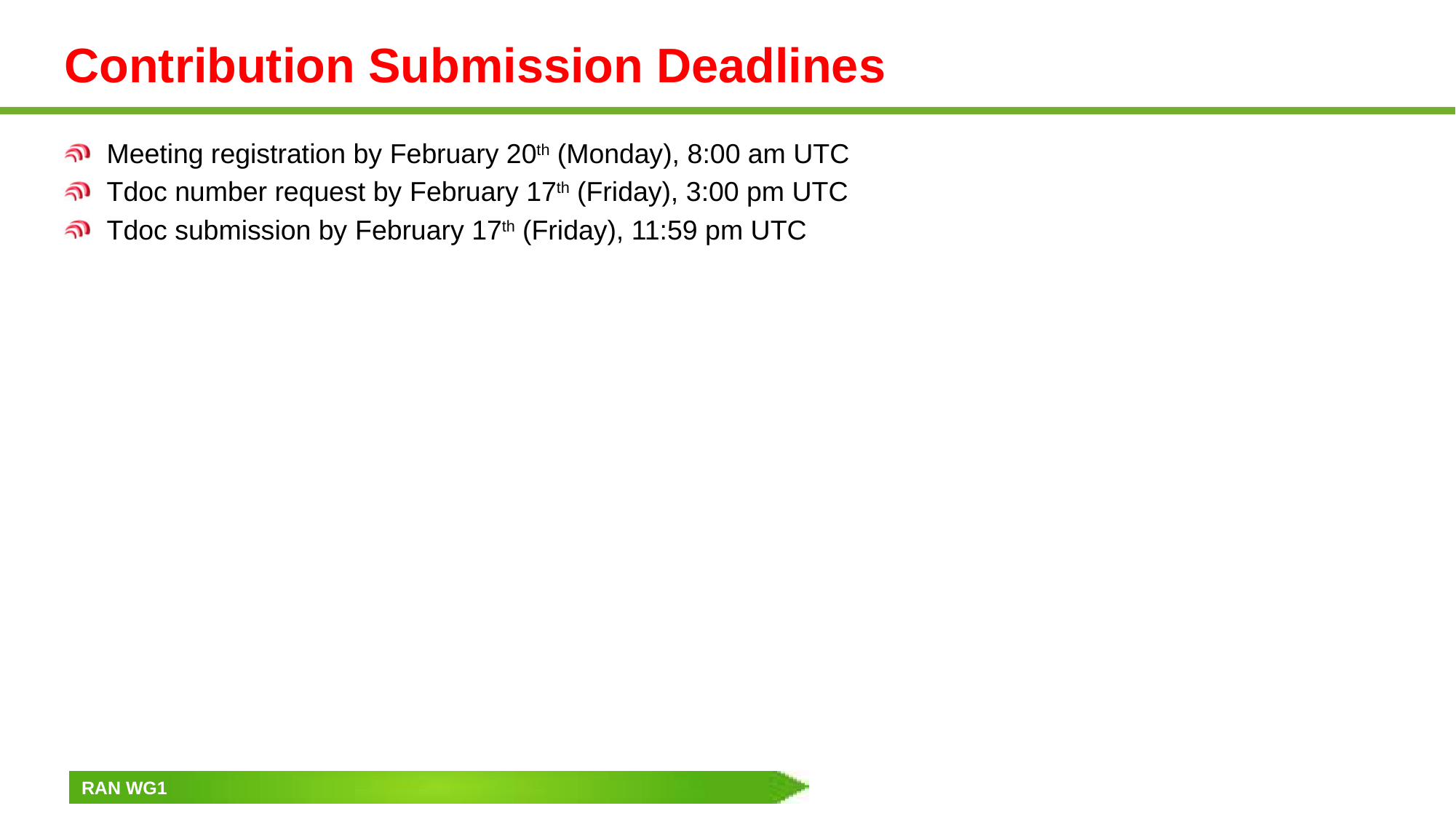

# Contribution Submission Deadlines
Meeting registration by February 20th (Monday), 8:00 am UTC
Tdoc number request by February 17th (Friday), 3:00 pm UTC
Tdoc submission by February 17th (Friday), 11:59 pm UTC